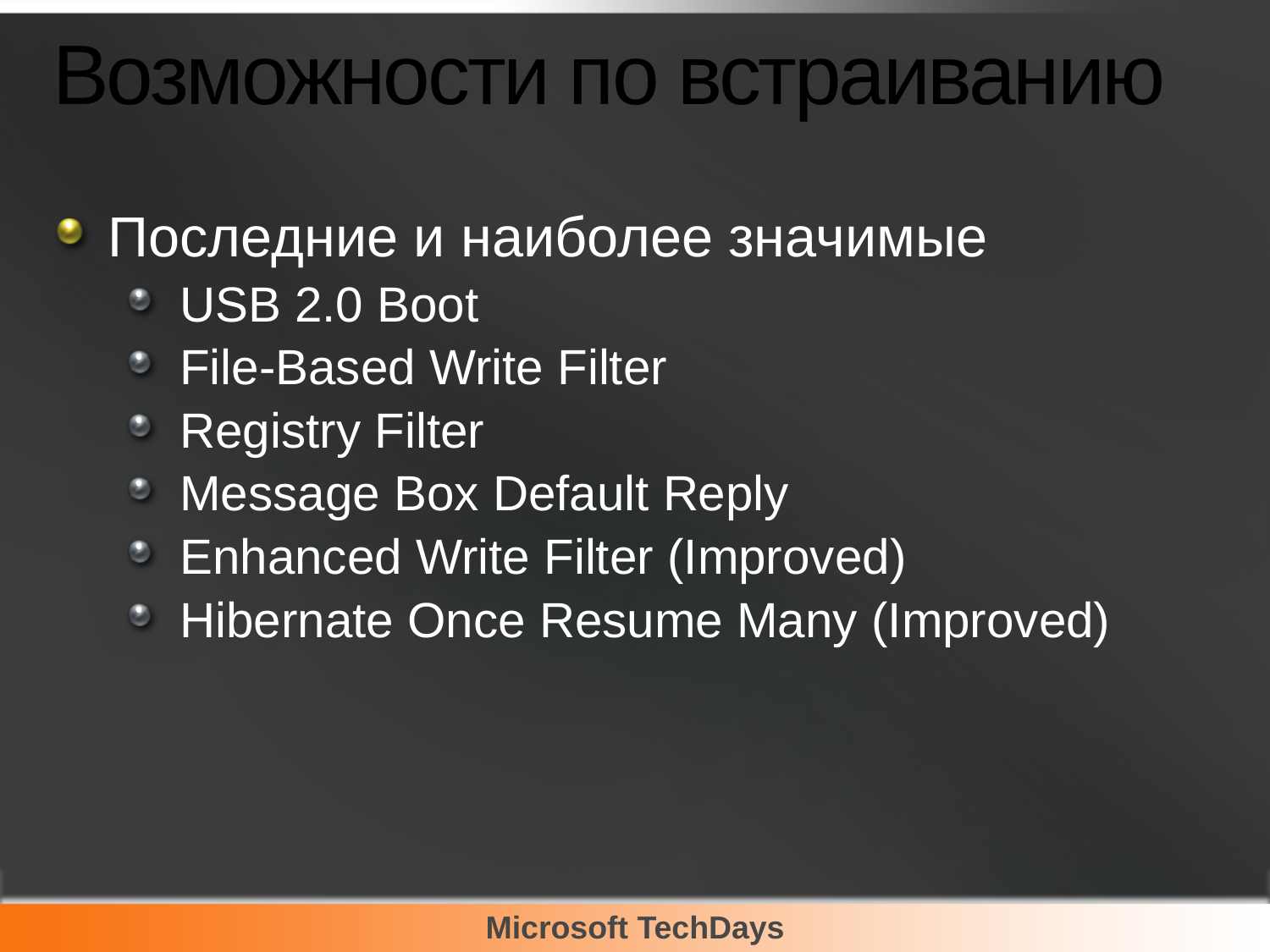

# Возможности по встраиванию
Последние и наиболее значимые
USB 2.0 Boot
File-Based Write Filter
Registry Filter
Message Box Default Reply
Enhanced Write Filter (Improved)
Hibernate Once Resume Many (Improved)